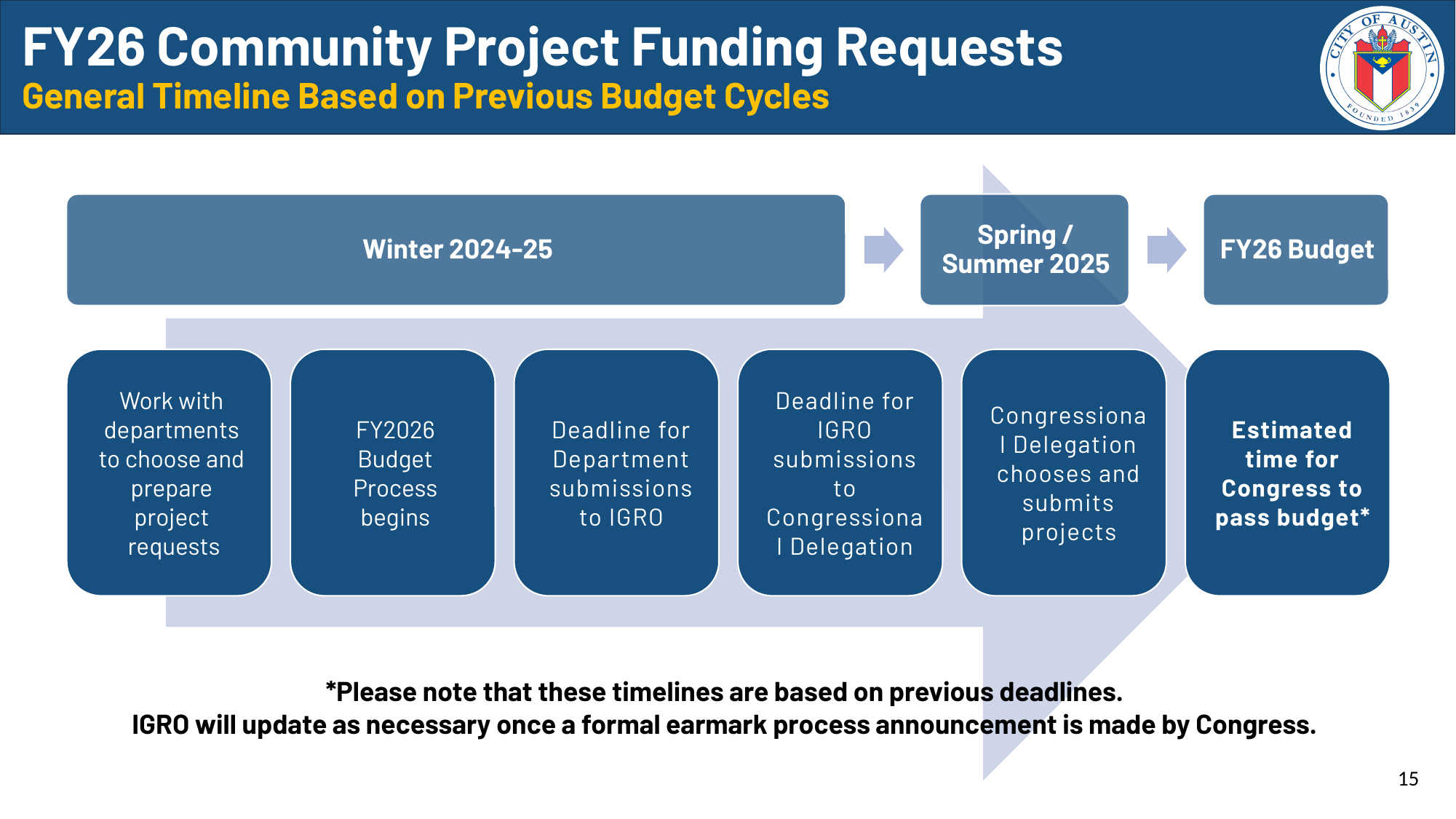

# FY26 Community Project Funding Requests General Timeline Based on Previous Budget Cycles
Winter 2024-25

Spring / Summer 2025

FY26 Budget
Work with
departments
to choose and
prepare
project
requests
FY2026
Budget
Process
begins
Deadline for Department submissions to IGRO
Deadline for IGRO submissions to Congressional Delegation
Congressional Delegation chooses and submits projects
Estimated time for Congress to pass budget*
*Please note that these timelines are based on previous deadlines.
IGRO will update as necessary once a formal earmark process announcement is made by Congress.
15